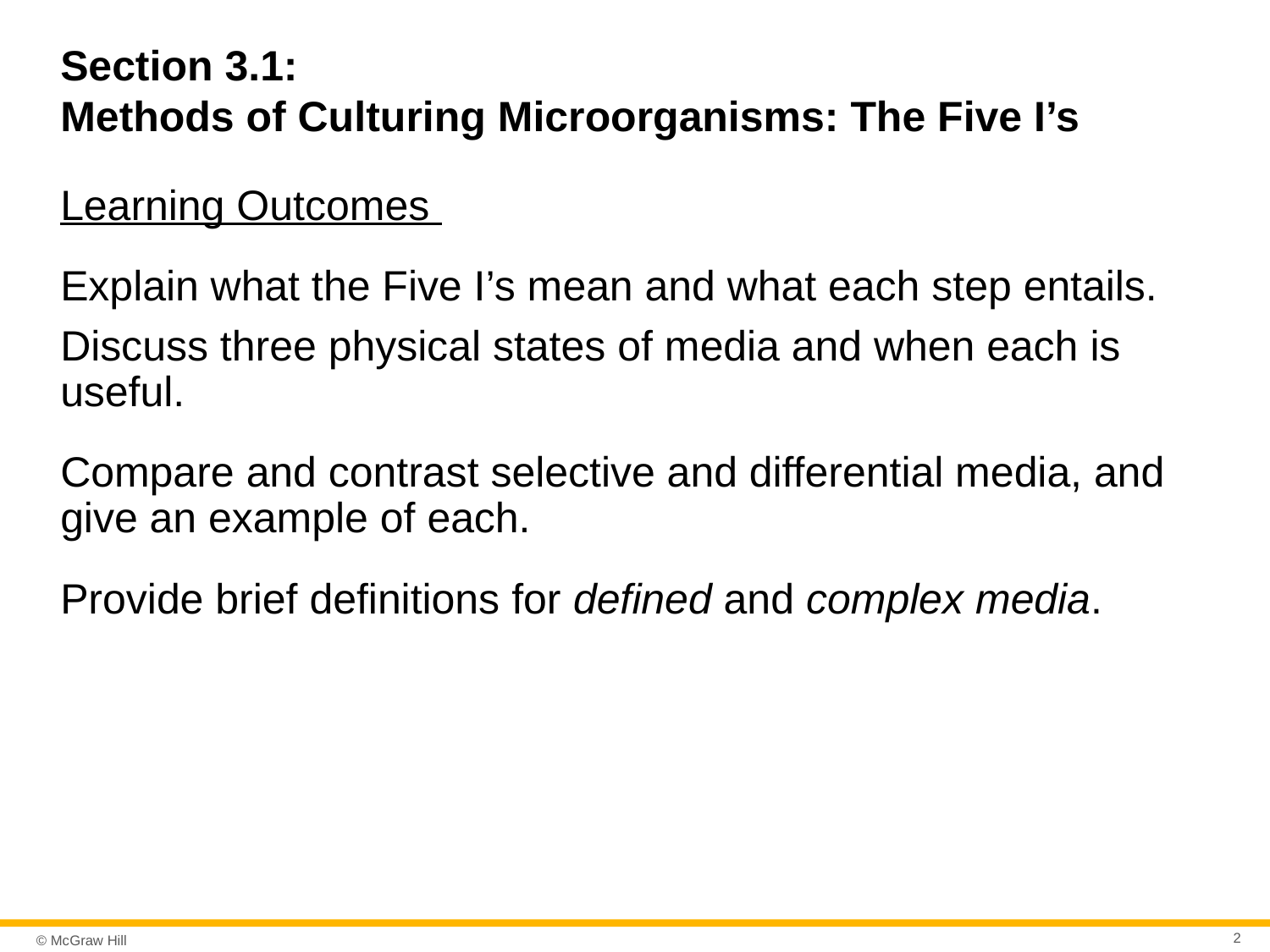

# Section 3.1: Methods of Culturing Microorganisms: The Five I’s
Learning Outcomes
Explain what the Five I’s mean and what each step entails.
Discuss three physical states of media and when each is useful.
Compare and contrast selective and differential media, and give an example of each.
Provide brief definitions for defined and complex media.